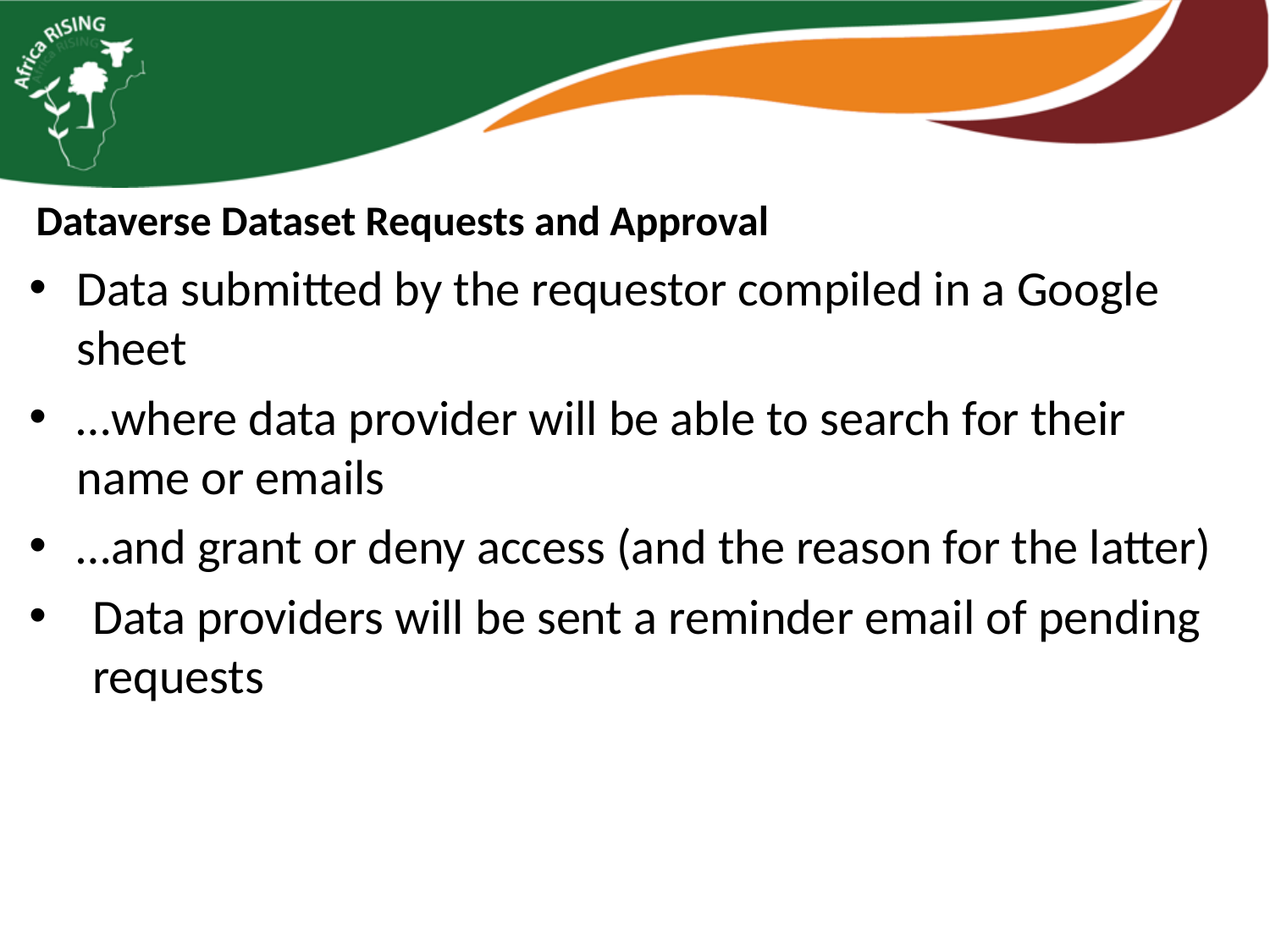

Dataverse Dataset Requests and Approval
Data submitted by the requestor compiled in a Google sheet
…where data provider will be able to search for their name or emails
…and grant or deny access (and the reason for the latter)
Data providers will be sent a reminder email of pending requests